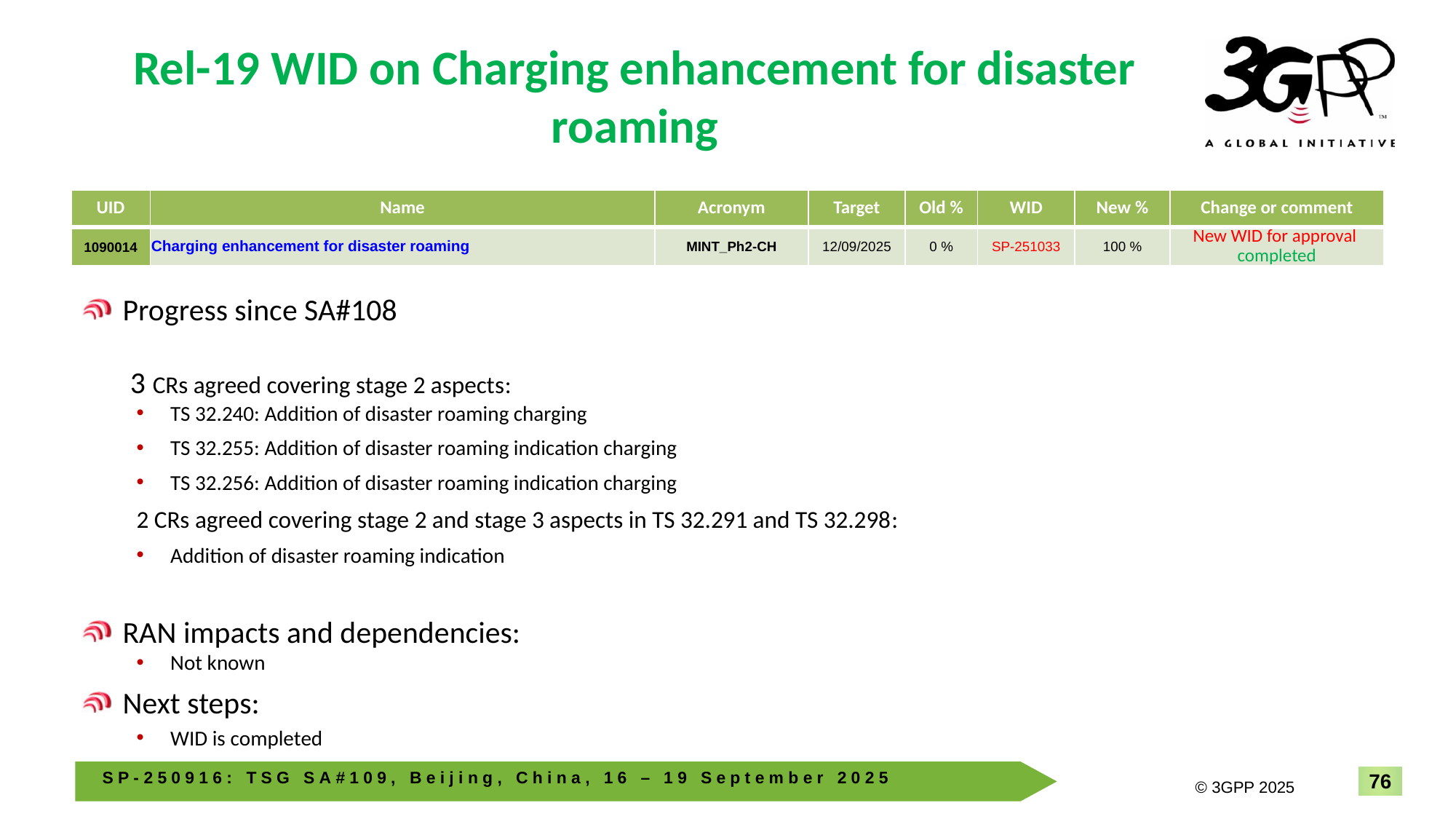

# Rel-19 WID on Charging enhancement for disaster roaming
| UID | Name | Acronym | Target | Old % | WID | New % | Change or comment |
| --- | --- | --- | --- | --- | --- | --- | --- |
| 1090014 | Charging enhancement for disaster roaming | MINT\_Ph2-CH | 12/09/2025 | 0 % | SP-251033 | 100 % | New WID for approval completed |
Progress since SA#108

       3 CRs agreed covering stage 2 aspects:
TS 32.240: Addition of disaster roaming charging
TS 32.255: Addition of disaster roaming indication charging
TS 32.256: Addition of disaster roaming indication charging
2 CRs agreed covering stage 2 and stage 3 aspects in TS 32.291 and TS 32.298:
Addition of disaster roaming indication

RAN impacts and dependencies:
Not known
Next steps:
WID is completed